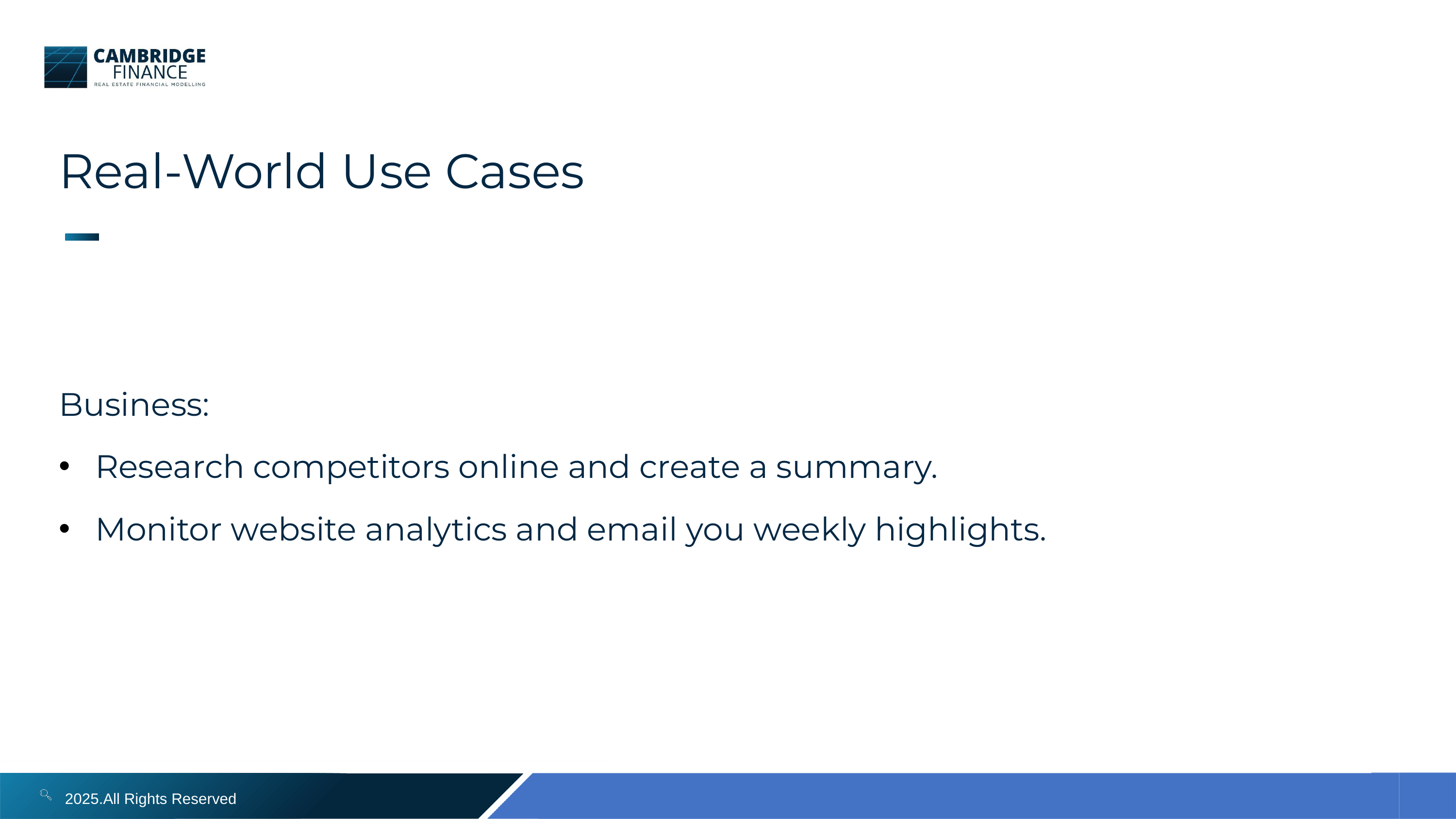

Real-World Use Cases

Business:
Research competitors online and create a summary.
Monitor website analytics and email you weekly highlights.

2025.All Rights Reserved